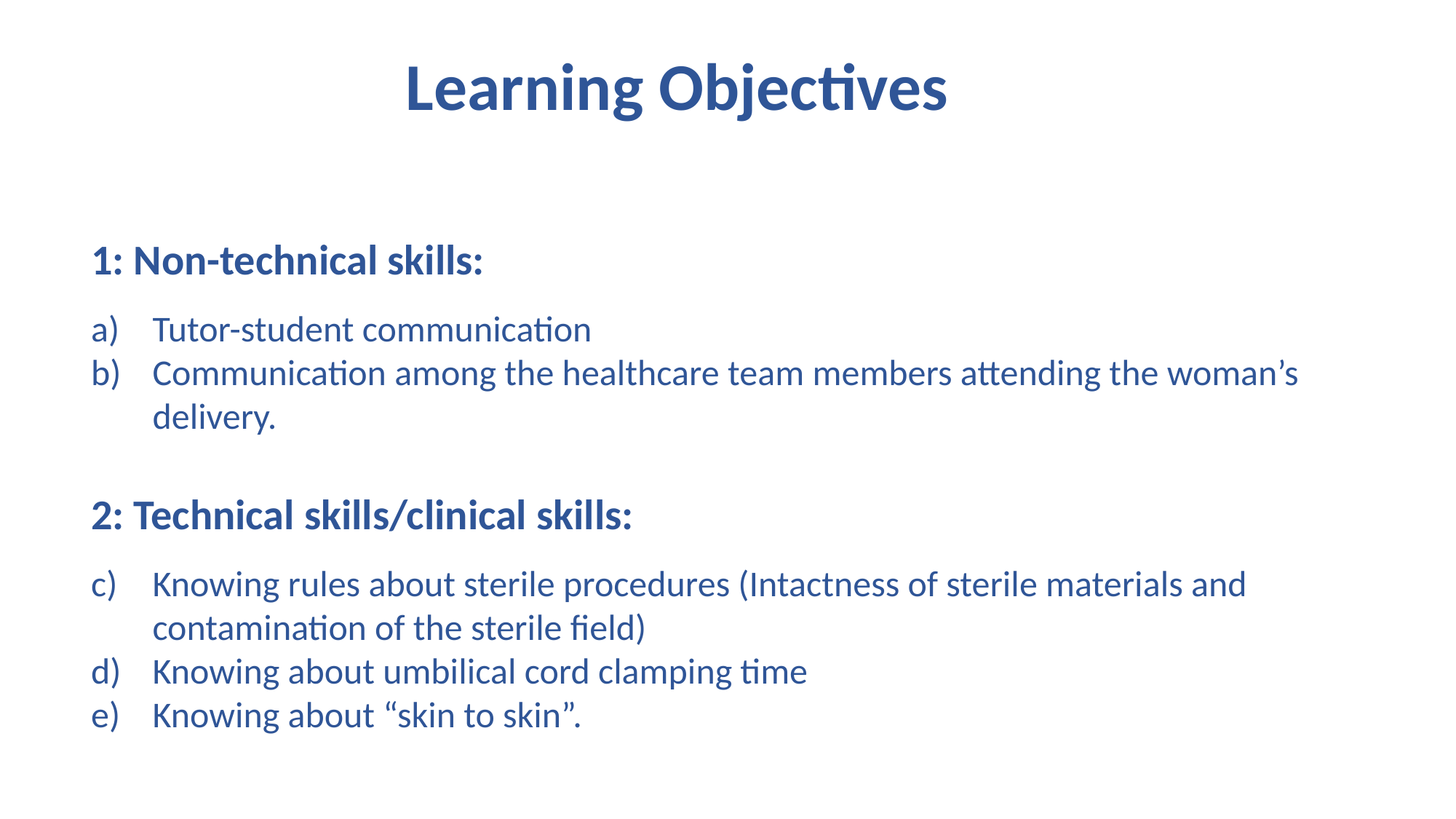

Learning Objectives
1: Non-technical skills:

Tutor-student communication
Communication among the healthcare team members attending the woman’s delivery.

2: Technical skills/clinical skills:

Knowing rules about sterile procedures (Intactness of sterile materials and contamination of the sterile field)
Knowing about umbilical cord clamping time
Knowing about “skin to skin”.